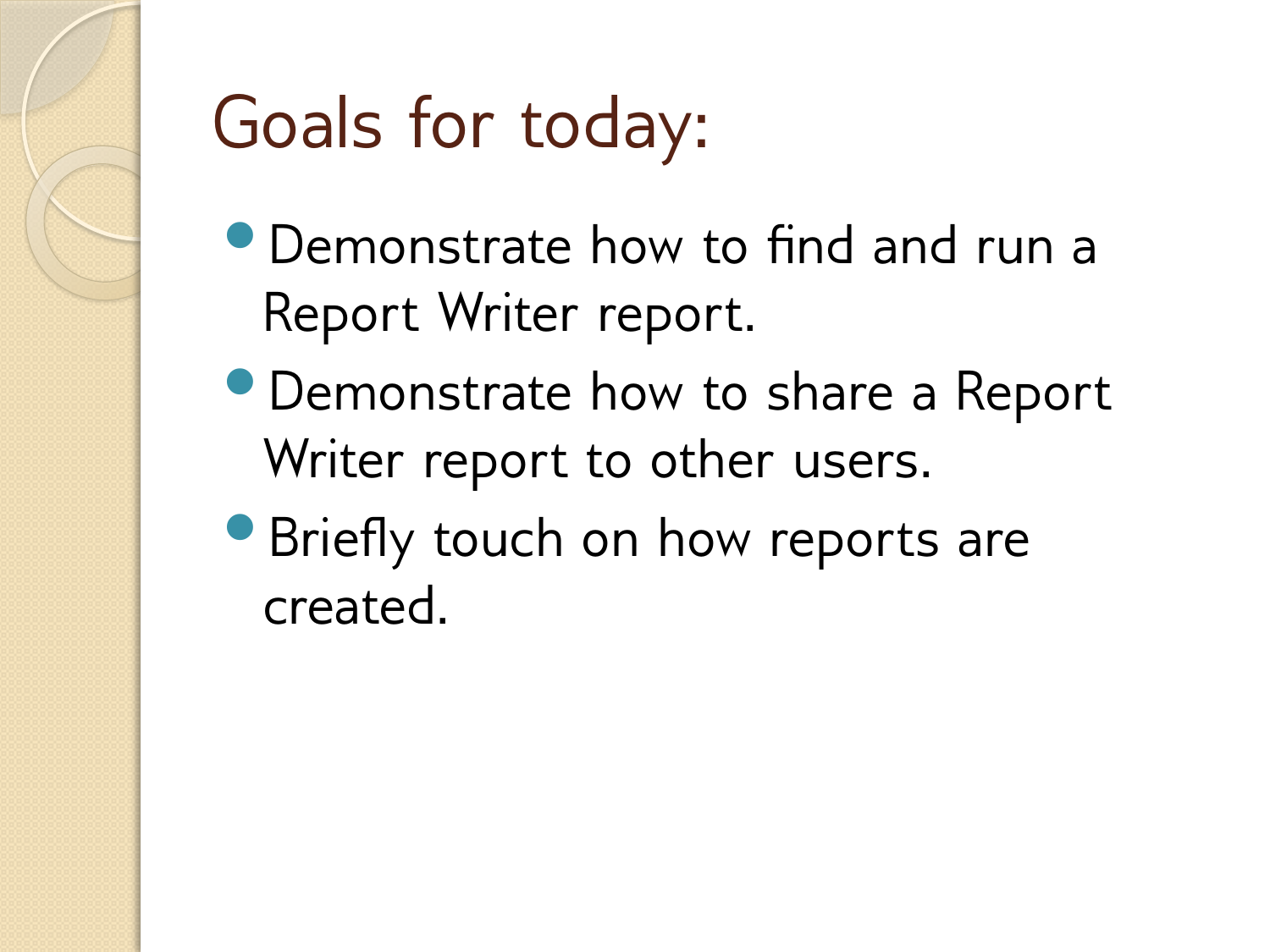

# Goals for today:
Demonstrate how to find and run a Report Writer report.
Demonstrate how to share a Report Writer report to other users.
Briefly touch on how reports are created.